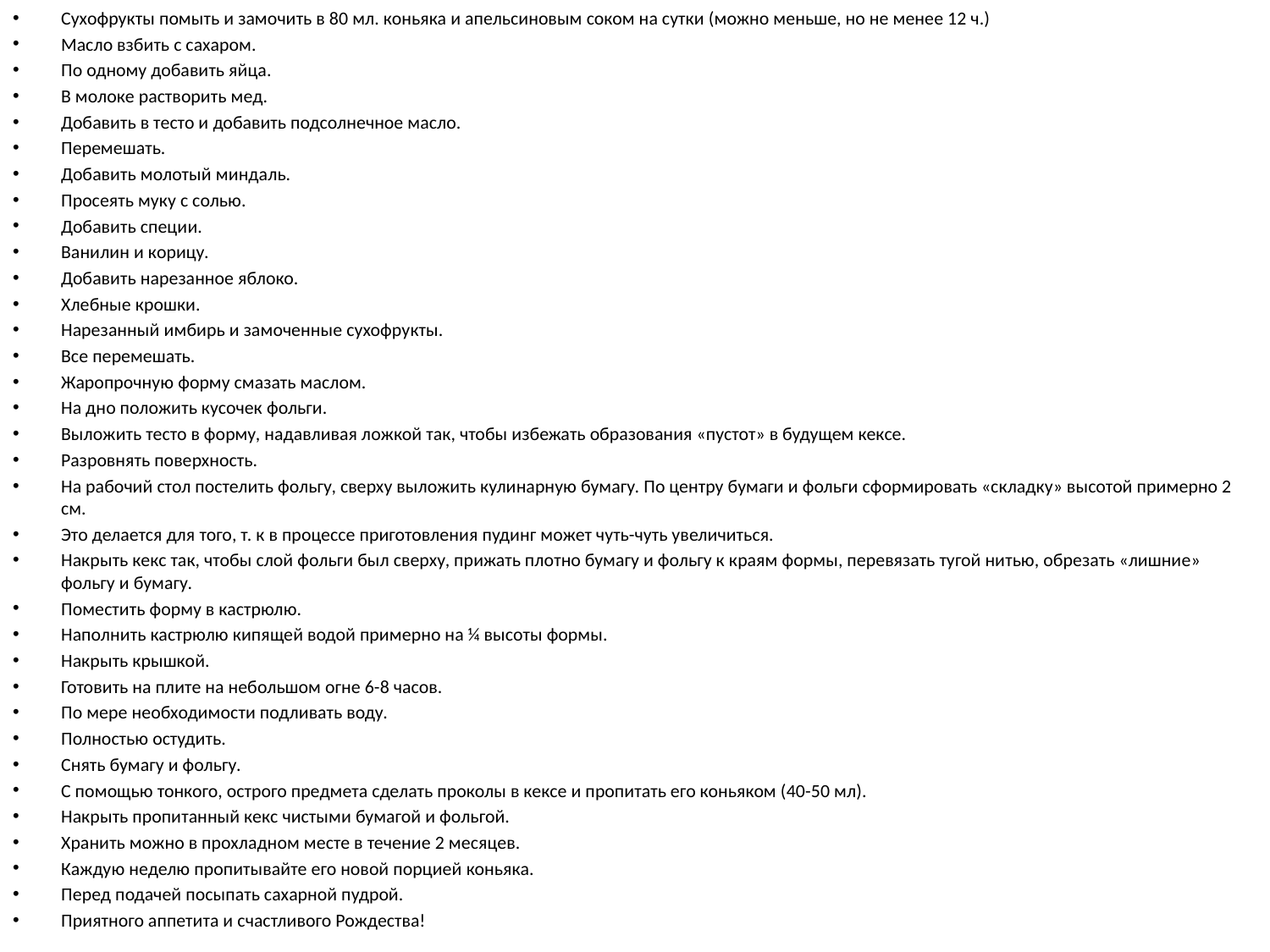

Сухофрукты помыть и замочить в 80 мл. коньяка и апельсиновым соком на сутки (можно меньше, но не менее 12 ч.)
Масло взбить с сахаром.
По одному добавить яйца.
В молоке растворить мед.
Добавить в тесто и добавить подсолнечное масло.
Перемешать.
Добавить молотый миндаль.
Просеять муку с солью.
Добавить специи.
Ванилин и корицу.
Добавить нарезанное яблоко.
Хлебные крошки.
Нарезанный имбирь и замоченные сухофрукты.
Все перемешать.
Жаропрочную форму смазать маслом.
На дно положить кусочек фольги.
Выложить тесто в форму, надавливая ложкой так, чтобы избежать образования «пустот» в будущем кексе.
Разровнять поверхность.
На рабочий стол постелить фольгу, сверху выложить кулинарную бумагу. По центру бумаги и фольги сформировать «складку» высотой примерно 2 см.
Это делается для того, т. к в процессе приготовления пудинг может чуть-чуть увеличиться.
Накрыть кекс так, чтобы слой фольги был сверху, прижать плотно бумагу и фольгу к краям формы, перевязать тугой нитью, обрезать «лишние» фольгу и бумагу.
Поместить форму в кастрюлю.
Наполнить кастрюлю кипящей водой примерно на ¼ высоты формы.
Накрыть крышкой.
Готовить на плите на небольшом огне 6-8 часов.
По мере необходимости подливать воду.
Полностью остудить.
Снять бумагу и фольгу.
С помощью тонкого, острого предмета сделать проколы в кексе и пропитать его коньяком (40-50 мл).
Накрыть пропитанный кекс чистыми бумагой и фольгой.
Хранить можно в прохладном месте в течение 2 месяцев.
Каждую неделю пропитывайте его новой порцией коньяка.
Перед подачей посыпать сахарной пудрой.
Приятного аппетита и счастливого Рождества!
#